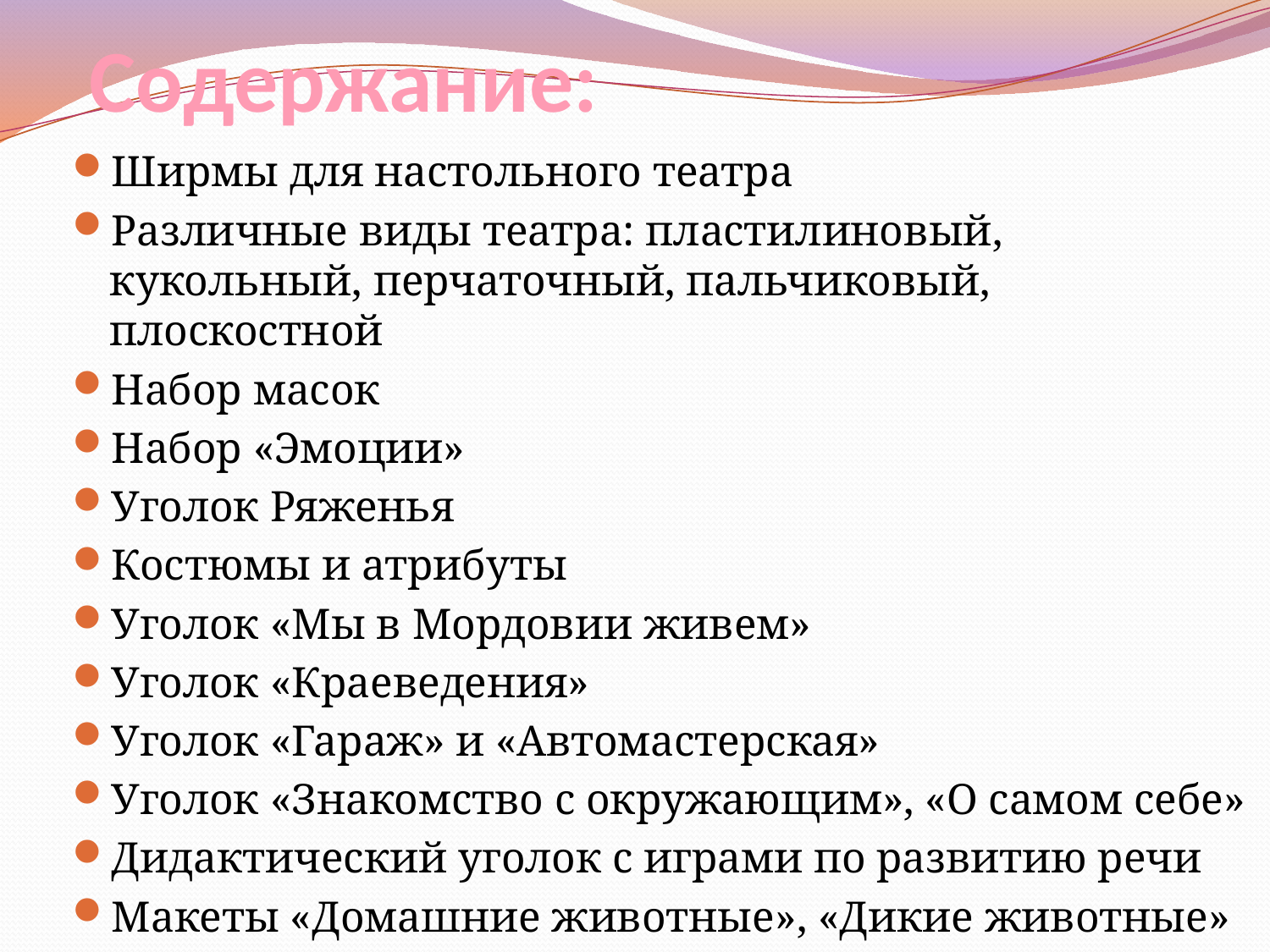

# Содержание:
Ширмы для настольного театра
Различные виды театра: пластилиновый, кукольный, перчаточный, пальчиковый, плоскостной
Набор масок
Набор «Эмоции»
Уголок Ряженья
Костюмы и атрибуты
Уголок «Мы в Мордовии живем»
Уголок «Краеведения»
Уголок «Гараж» и «Автомастерская»
Уголок «Знакомство с окружающим», «О самом себе»
Дидактический уголок с играми по развитию речи
Макеты «Домашние животные», «Дикие животные»